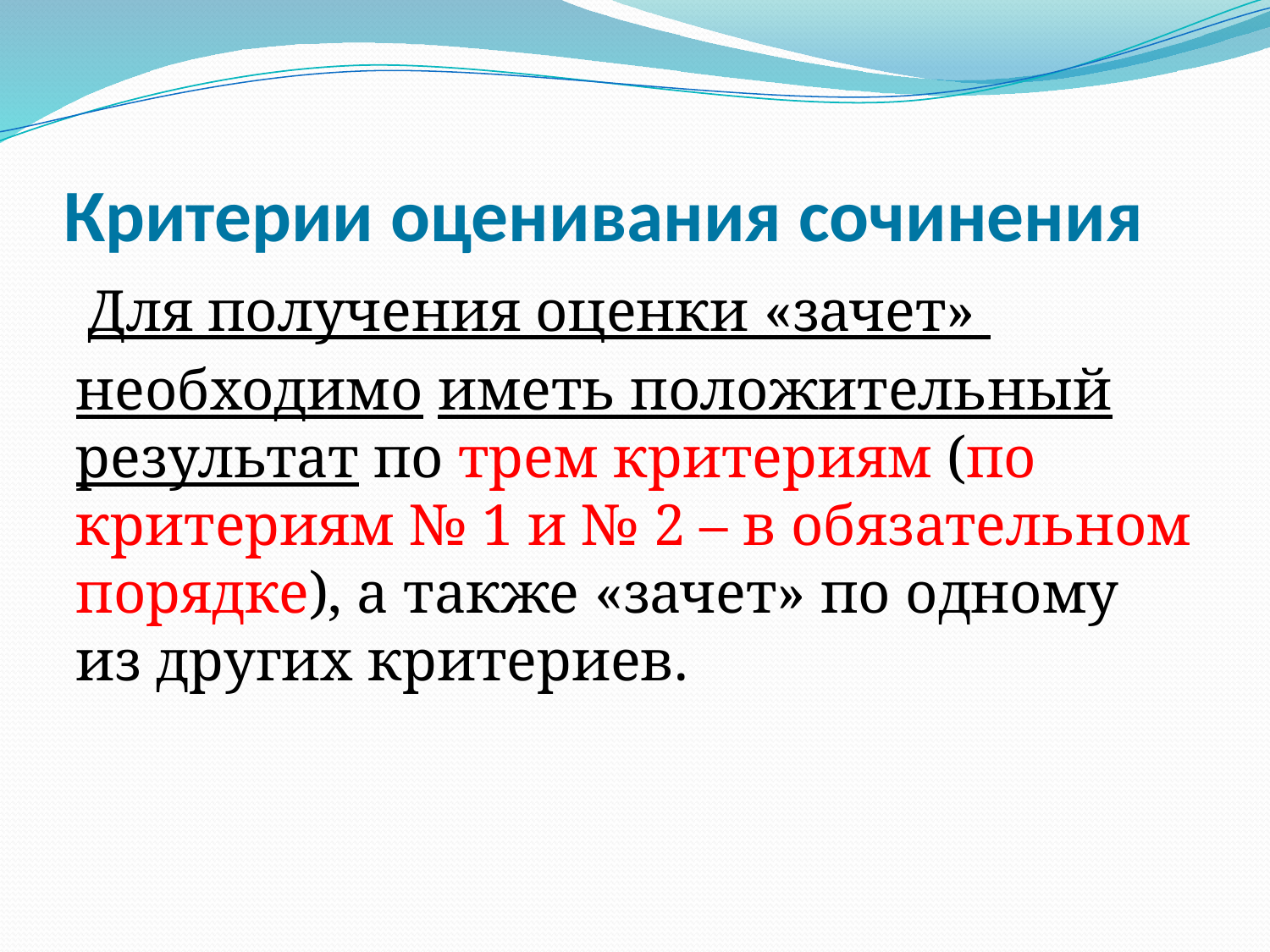

# Критерии оценивания сочинения
 Для получения оценки «зачет»
необходимо иметь положительный результат по трем критериям (по критериям № 1 и № 2 – в обязательном порядке), а также «зачет» по одному из других критериев.